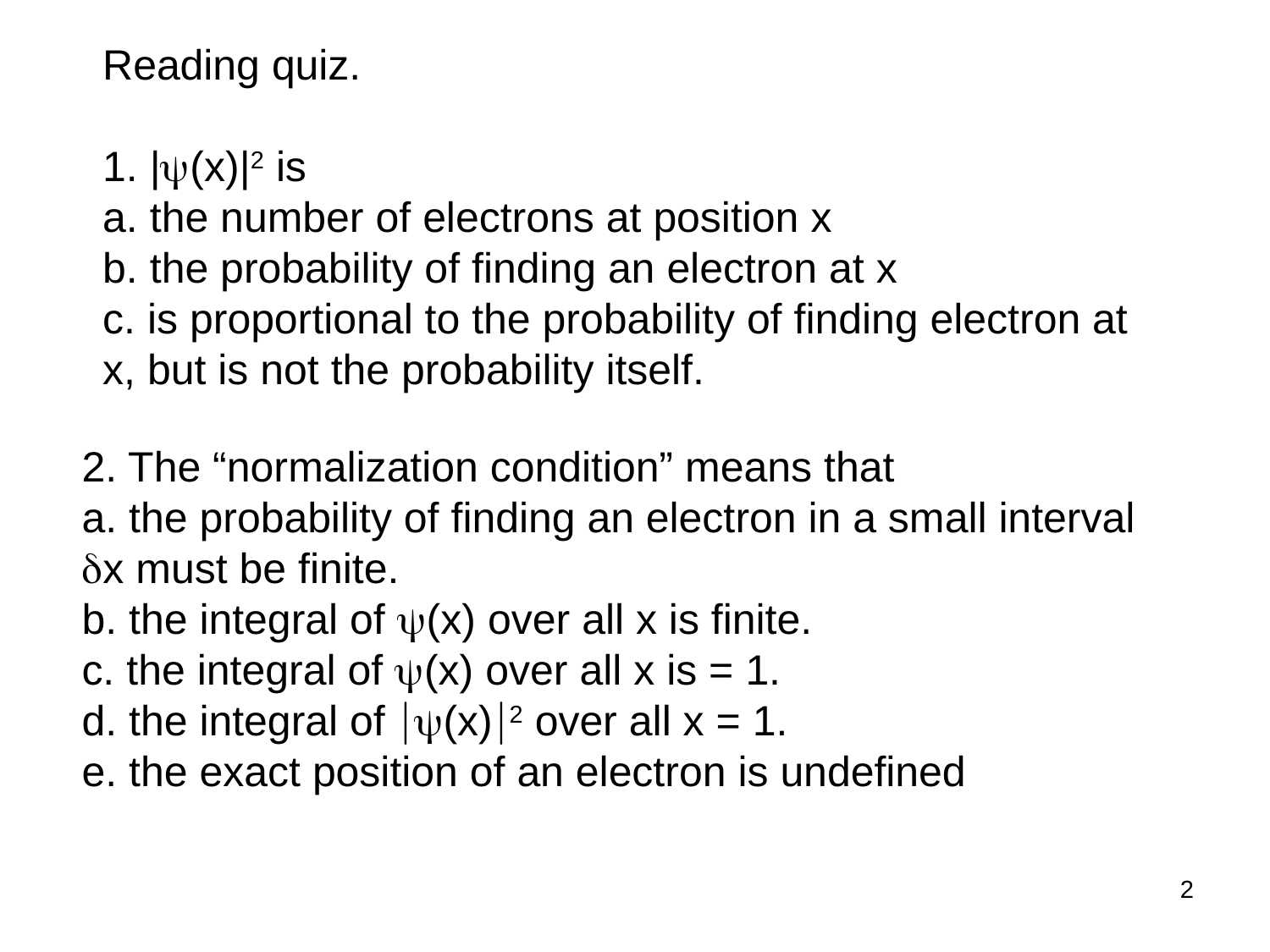

Reading quiz.

1. |ψ(x)|2 is
a. the number of electrons at position x
b. the probability of finding an electron at x
c. is proportional to the probability of finding electron at
x, but is not the probability itself.
2. The “normalization condition” means that
a. the probability of finding an electron in a small interval
δx must be finite.
b. the integral of ψ(x) over all x is finite.
c. the integral of ψ(x) over all x is = 1.
d. the integral of |ψ(x)|2 over all x = 1.
e. the exact position of an electron is undefined
2